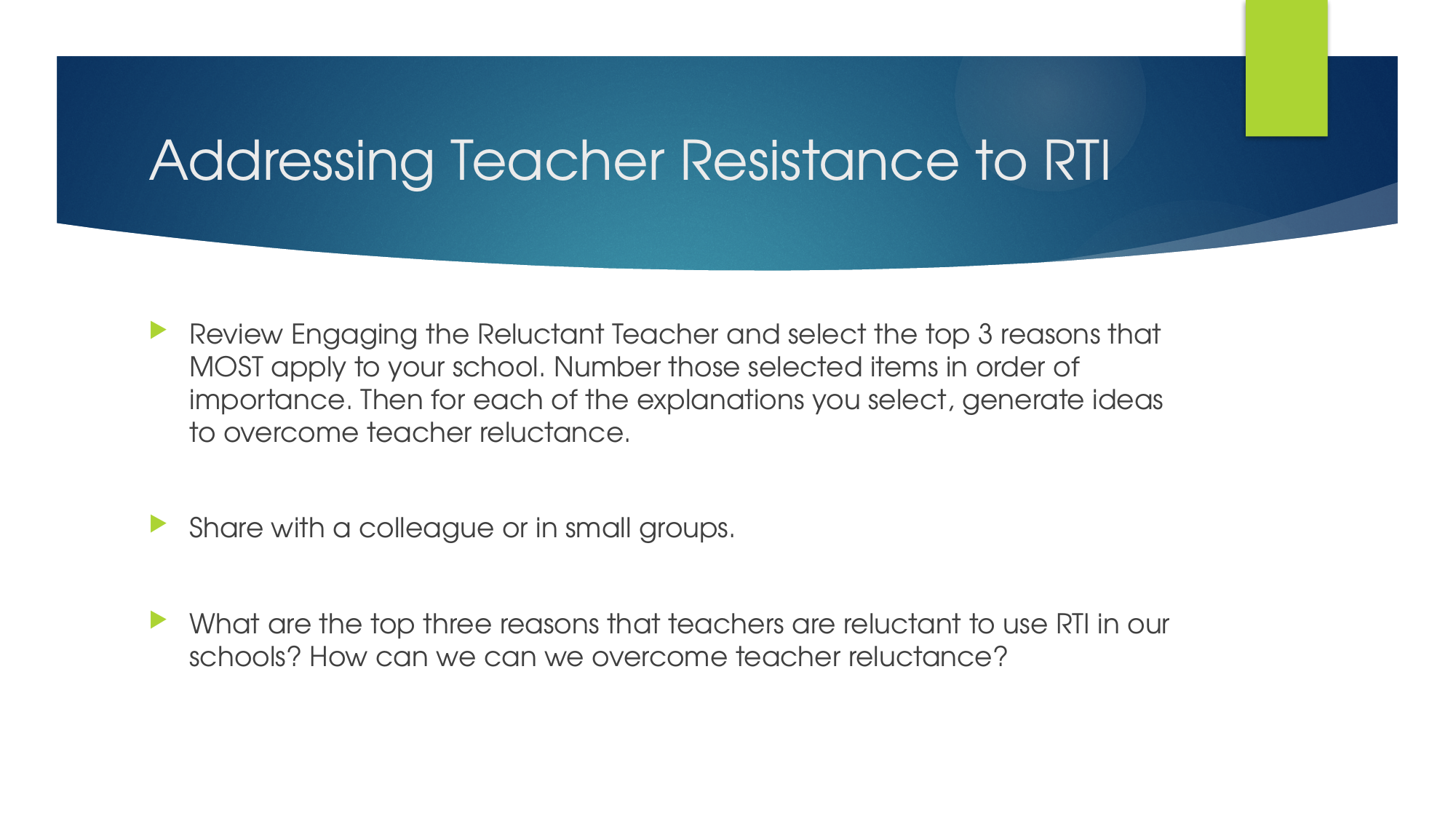

# Addressing Teacher Resistance to RTI
Review Engaging the Reluctant Teacher and select the top 3 reasons that MOST apply to your school. Number those selected items in order of importance. Then for each of the explanations you select, generate ideas to overcome teacher reluctance.

Share with a colleague or in small groups.

What are the top three reasons that teachers are reluctant to use RTI in our schools? How can we can we overcome teacher reluctance?